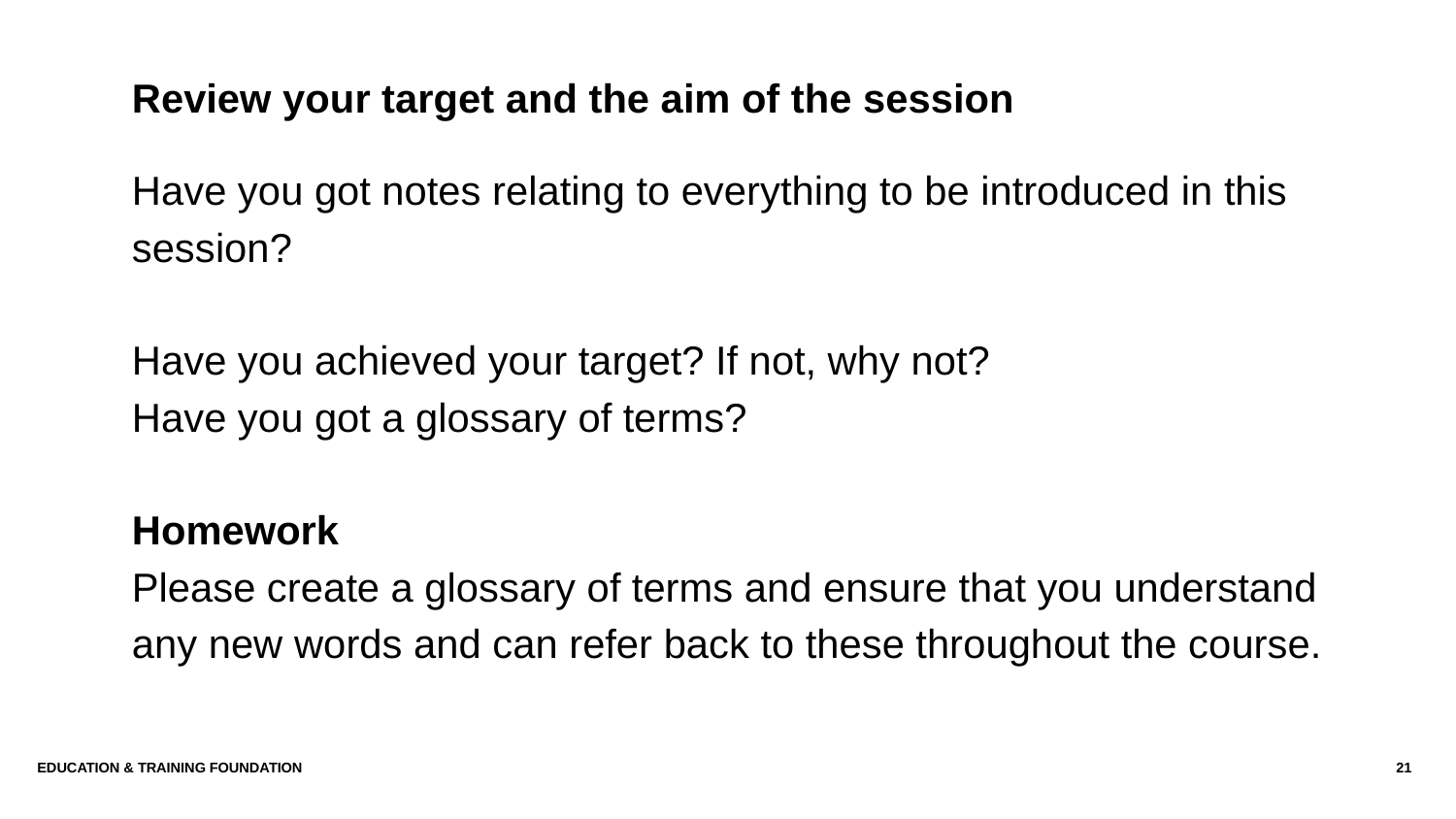

# Review your target and the aim of the session
Have you got notes relating to everything to be introduced in this session?

Have you achieved your target? If not, why not?
Have you got a glossary of terms?

Homework
Please create a glossary of terms and ensure that you understand any new words and can refer back to these throughout the course.
Education & Training Foundation
21